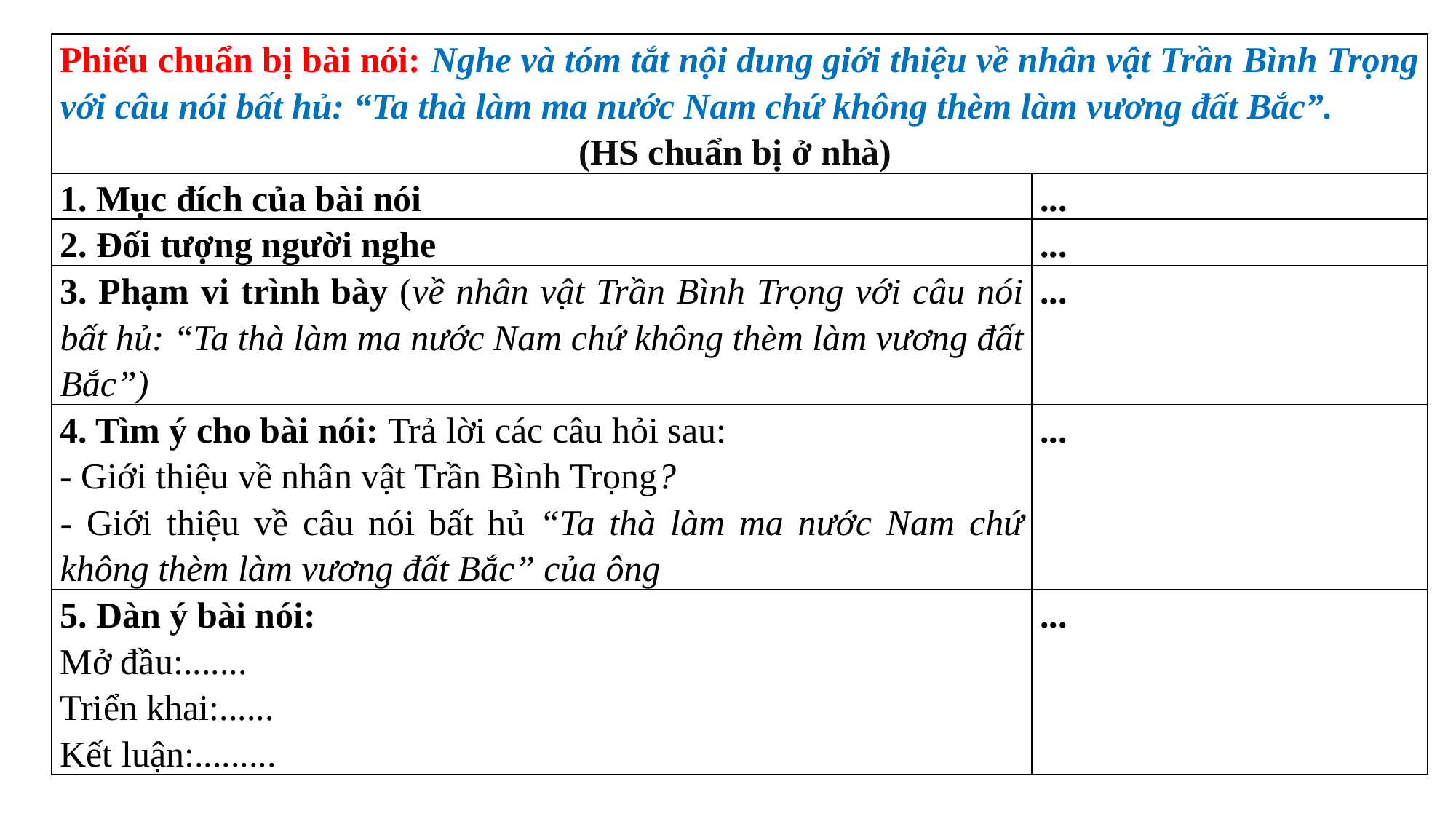

| Phiếu chuẩn bị bài nói: Nghe và tóm tắt nội dung giới thiệu về nhân vật Trần Bình Trọng với câu nói bất hủ: “Ta thà làm ma nước Nam chứ không thèm làm vương đất Bắc”. (HS chuẩn bị ở nhà) |  |
| --- | --- |
| 1. Mục đích của bài nói | ... |
| 2. Đối tượng người nghe | ... |
| 3. Phạm vi trình bày (về nhân vật Trần Bình Trọng với câu nói bất hủ: “Ta thà làm ma nước Nam chứ không thèm làm vương đất Bắc”) | ... |
| 4. Tìm ý cho bài nói: Trả lời các câu hỏi sau: - Giới thiệu về nhân vật Trần Bình Trọng? - Giới thiệu về câu nói bất hủ “Ta thà làm ma nước Nam chứ không thèm làm vương đất Bắc” của ông | ... |
| 5. Dàn ý bài nói: Mở đầu:....... Triển khai:...... Kết luận:......... | ... |